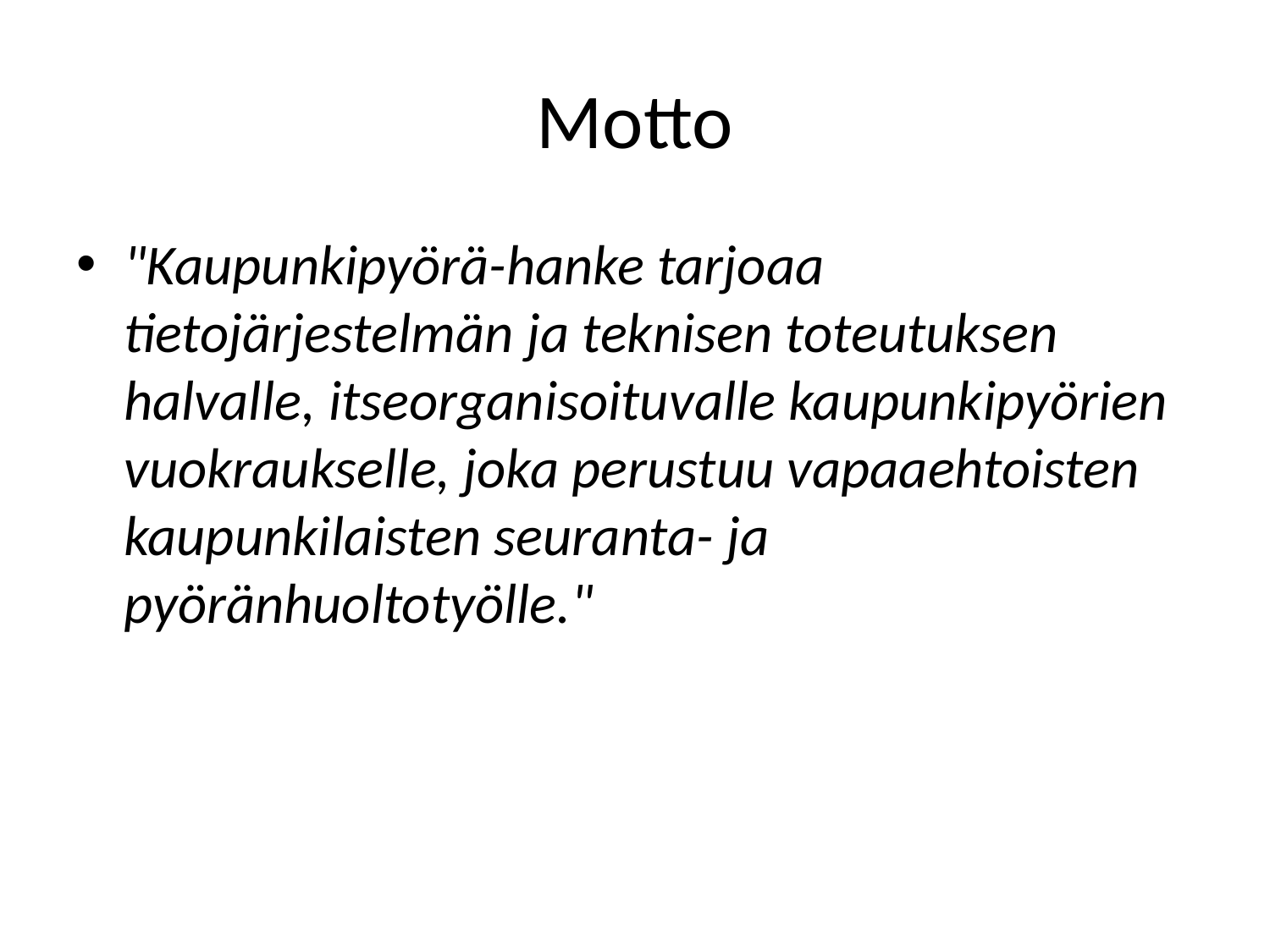

# Motto
"Kaupunkipyörä-hanke tarjoaa tietojärjestelmän ja teknisen toteutuksen halvalle, itseorganisoituvalle kaupunkipyörien vuokraukselle, joka perustuu vapaaehtoisten kaupunkilaisten seuranta- ja pyöränhuoltotyölle."